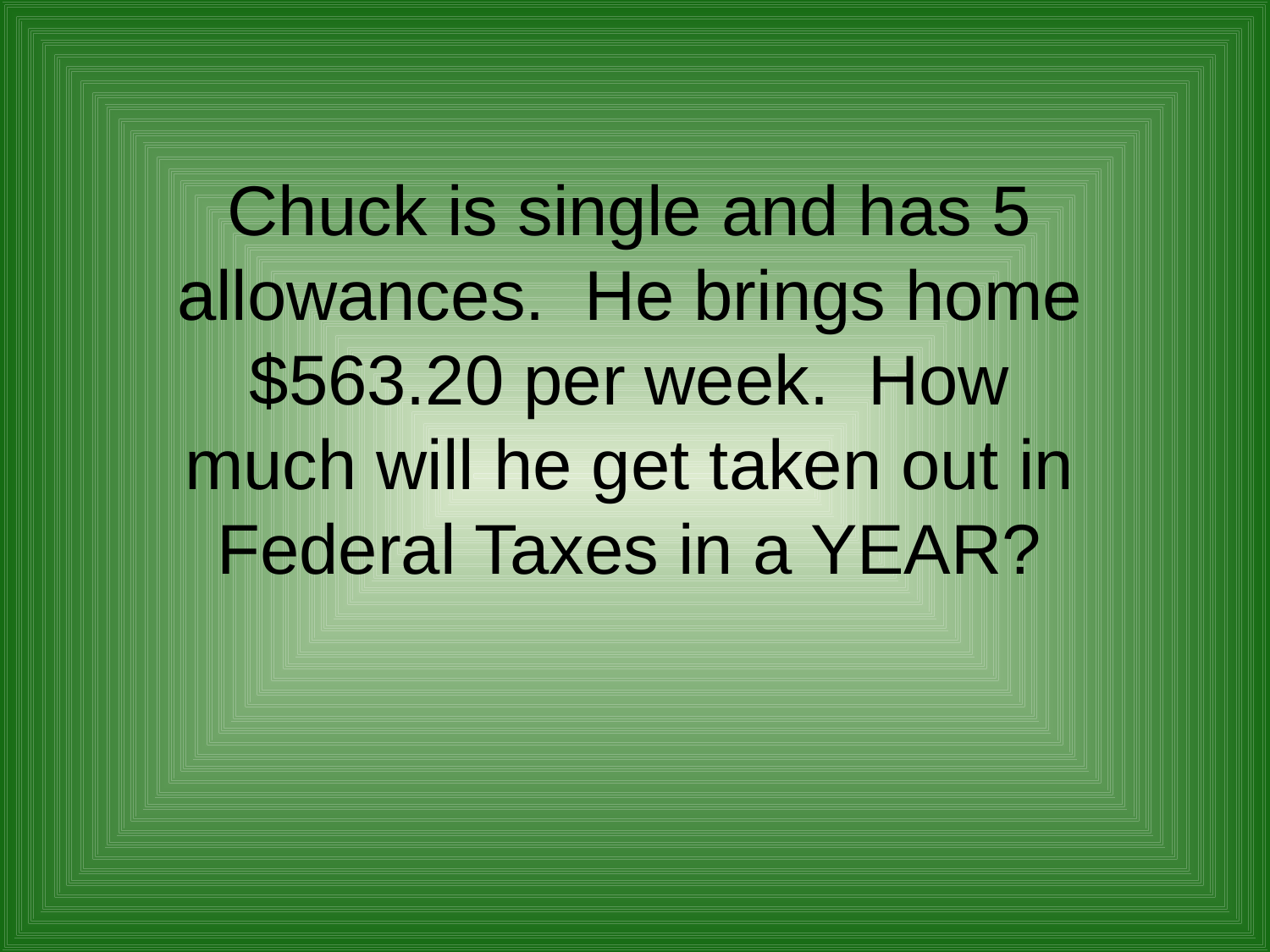

Chuck is single and has 5 allowances.  He brings home $563.20 per week.  How much will he get taken out in Federal Taxes in a YEAR?